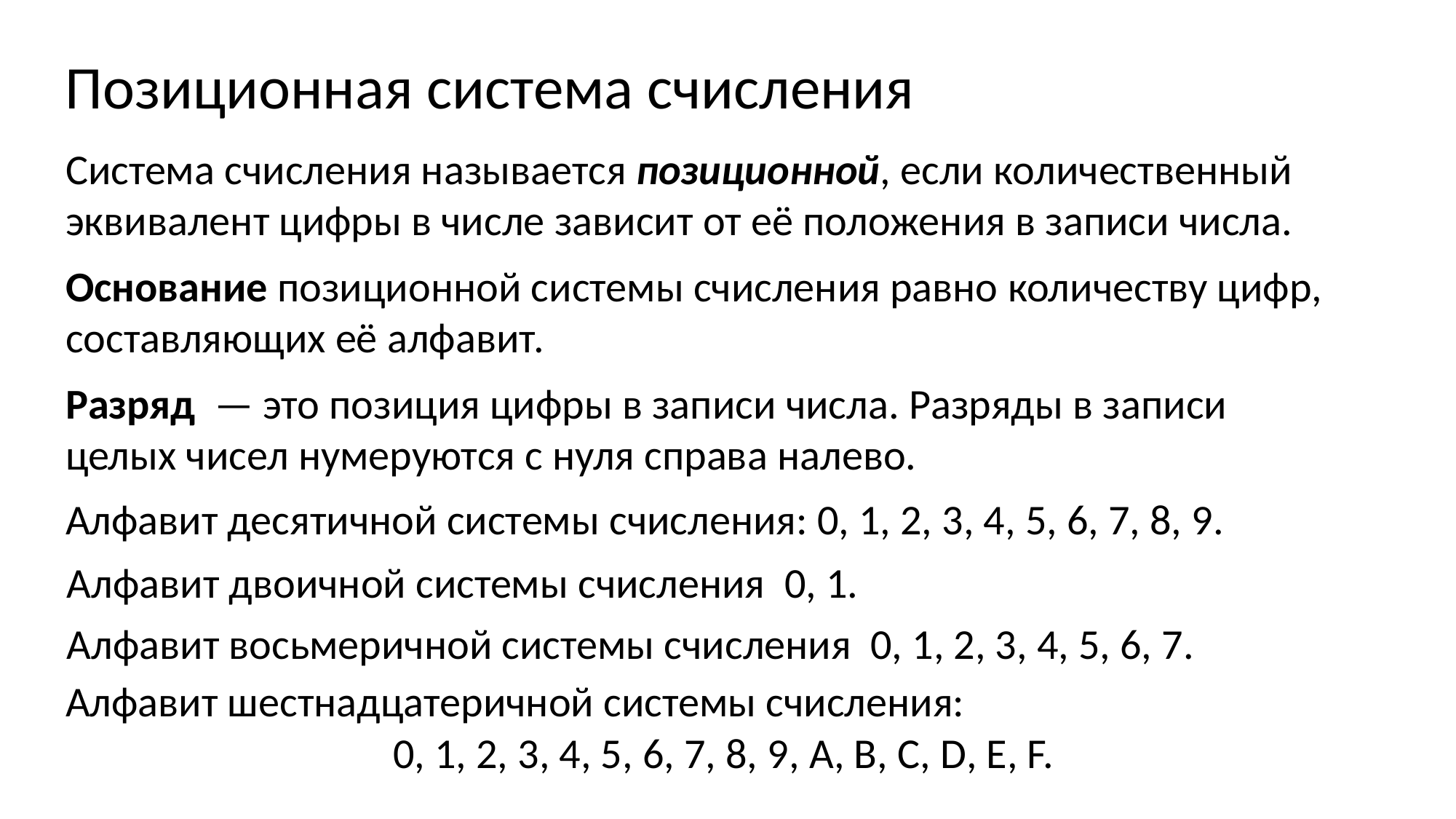

Позиционная система счисления
Система счисления называется позиционной, если количественный эквивалент цифры в числе зависит от её положения в записи числа.
Основание позиционной системы счисления равно количеству цифр, составляющих её алфавит.
Разряд  — это позиция цифры в записи числа. Разряды в записи целых чисел нумеруются с нуля справа налево.
Алфавит десятичной системы счисления: 0, 1, 2, 3, 4, 5, 6, 7, 8, 9.
Алфавит двоичной системы счисления  0, 1.
Алфавит восьмеричной системы счисления  0, 1, 2, 3, 4, 5, 6, 7.
Алфавит шестнадцатеричной системы счисления:
			0, 1, 2, 3, 4, 5, 6, 7, 8, 9, A, B, C, D, E, F.